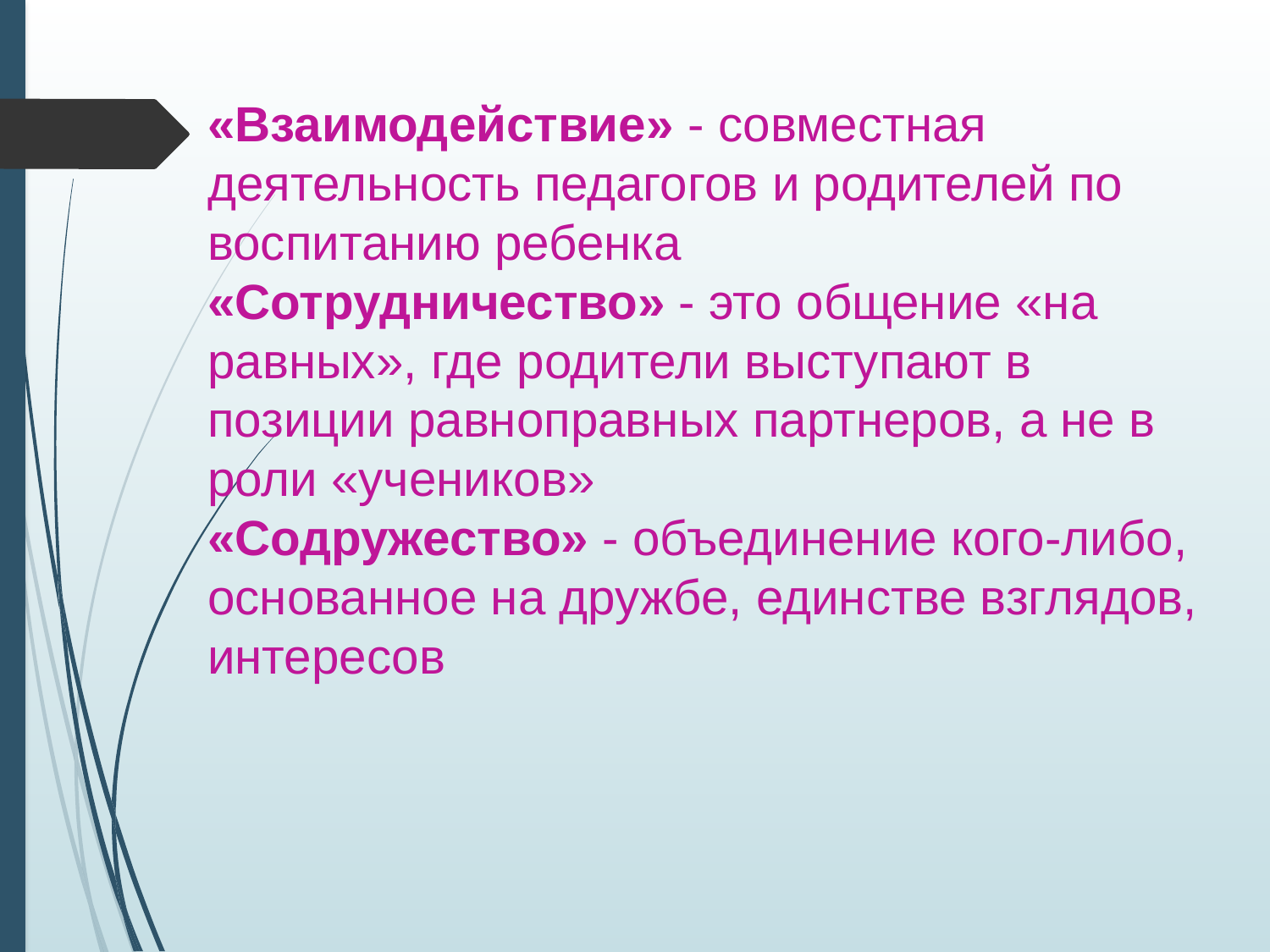

# «Взаимодействие» - совместная деятельность педагогов и родителей по воспитанию ребенка «Сотрудничество» - это общение «на равных», где родители выступают в позиции равноправных партнеров, а не в роли «учеников» «Содружество» - объединение кого-либо, основанное на дружбе, единстве взглядов, интересов